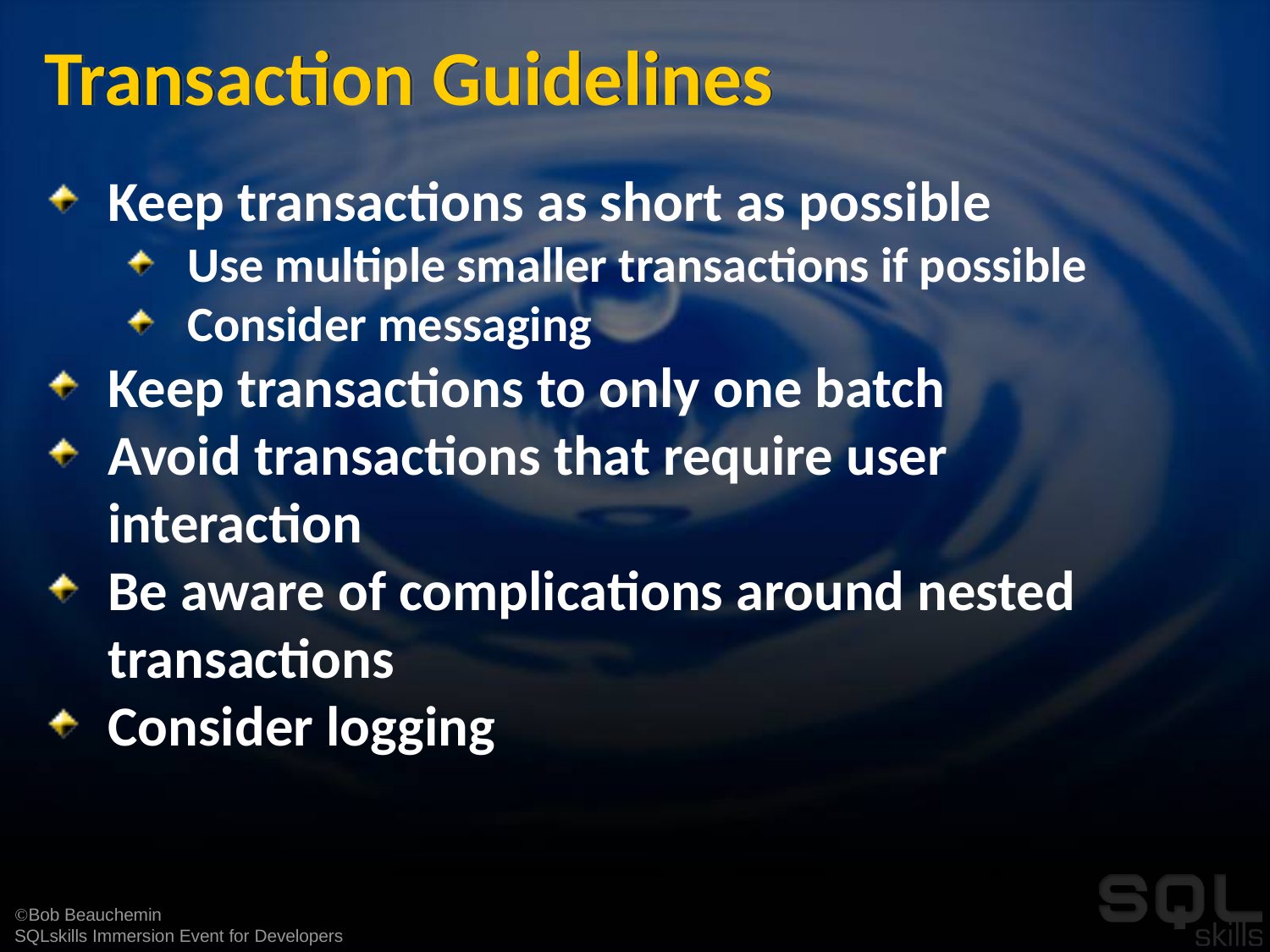

# Transaction Guidelines
Keep transactions as short as possible
Use multiple smaller transactions if possible
Consider messaging
Keep transactions to only one batch
Avoid transactions that require user interaction
Be aware of complications around nested transactions
Consider logging